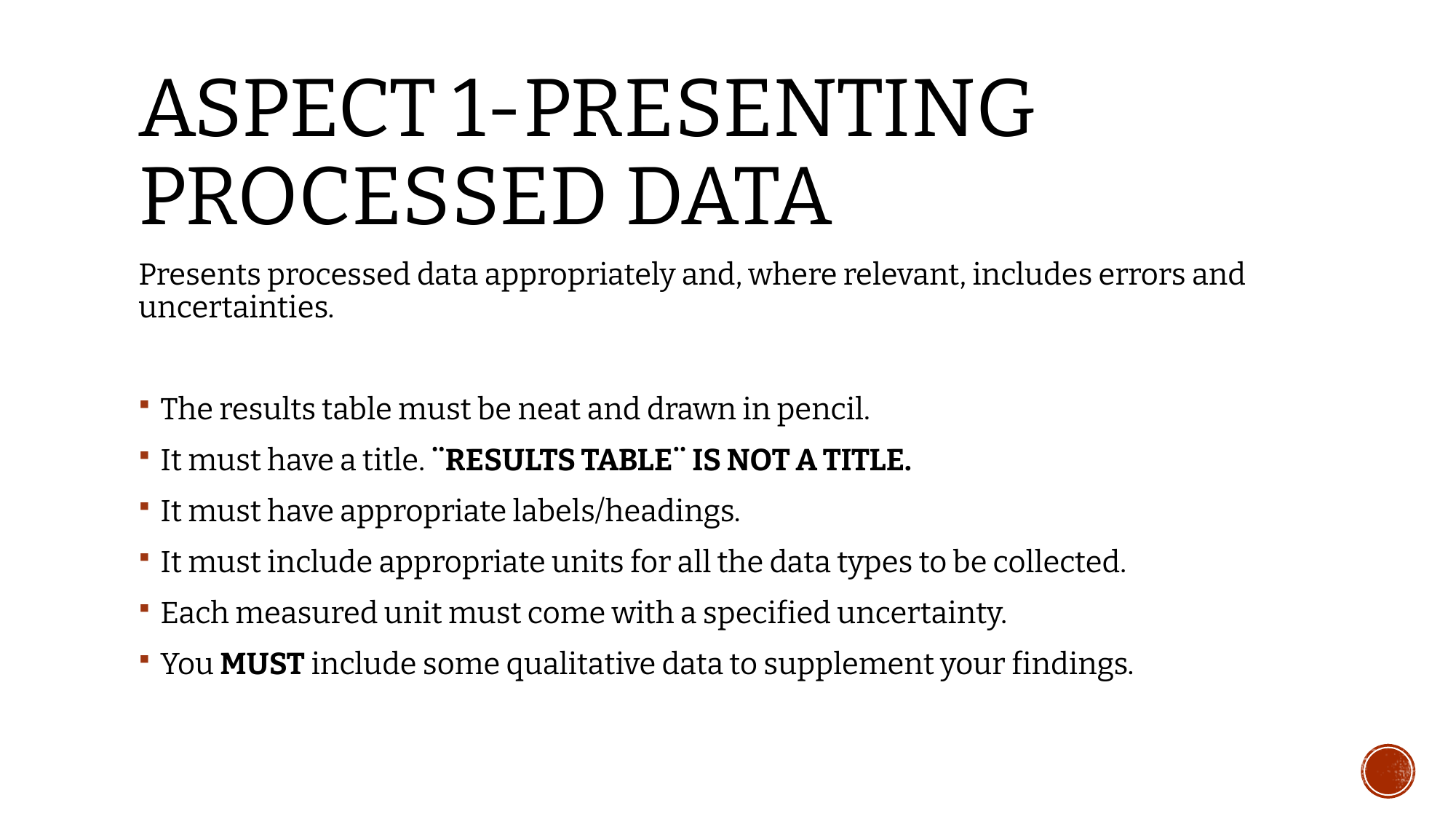

# Aspect 1-Presenting processed data
Presents processed data appropriately and, where relevant, includes errors and uncertainties.

The results table must be neat and drawn in pencil.
It must have a title. ¨RESULTS TABLE¨ IS NOT A TITLE.
It must have appropriate labels/headings.
It must include appropriate units for all the data types to be collected.
Each measured unit must come with a specified uncertainty.
You MUST include some qualitative data to supplement your findings.